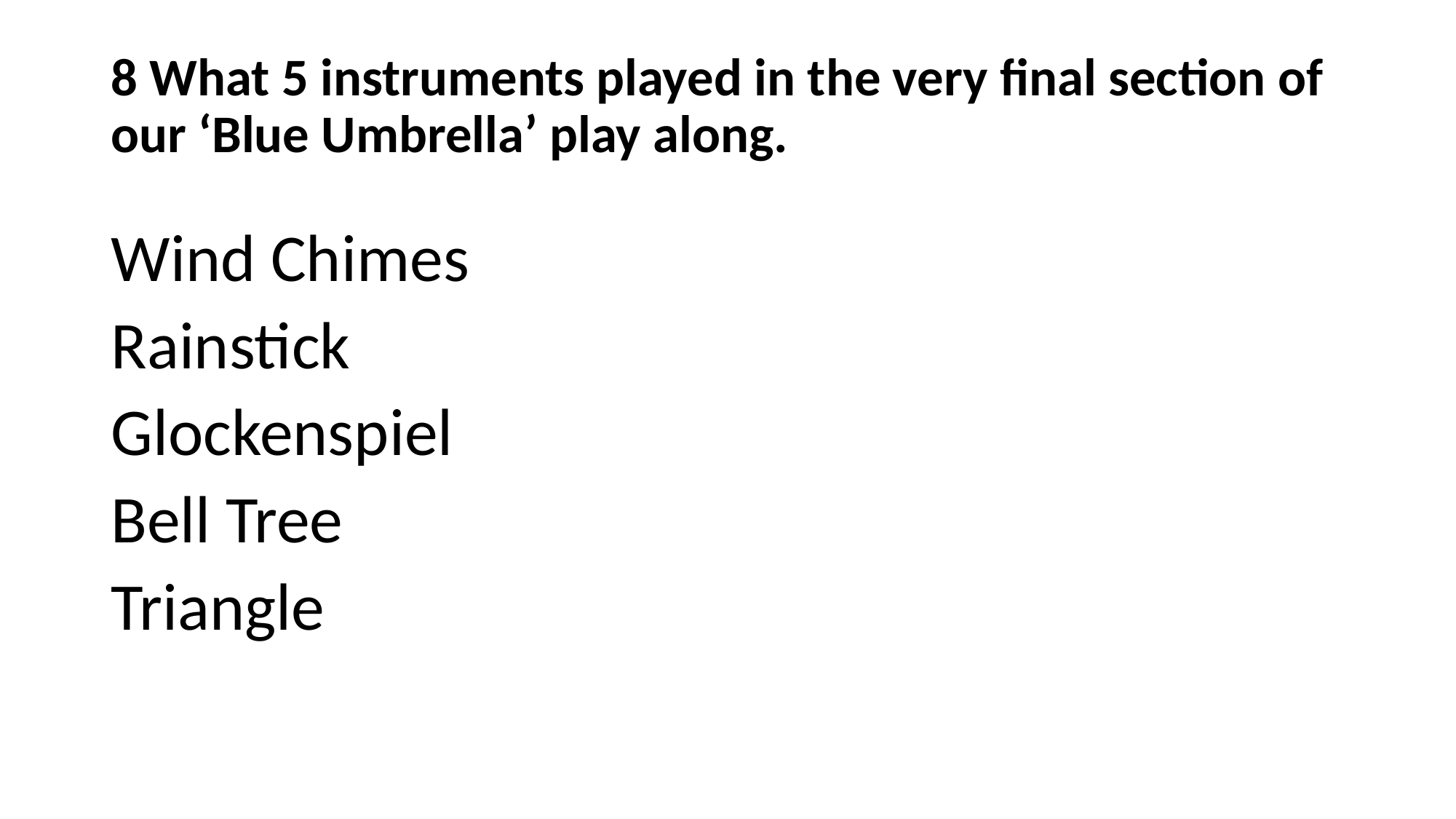

# 8 What 5 instruments played in the very final section of our ‘Blue Umbrella’ play along.
Wind Chimes
Rainstick
Glockenspiel
Bell Tree
Triangle